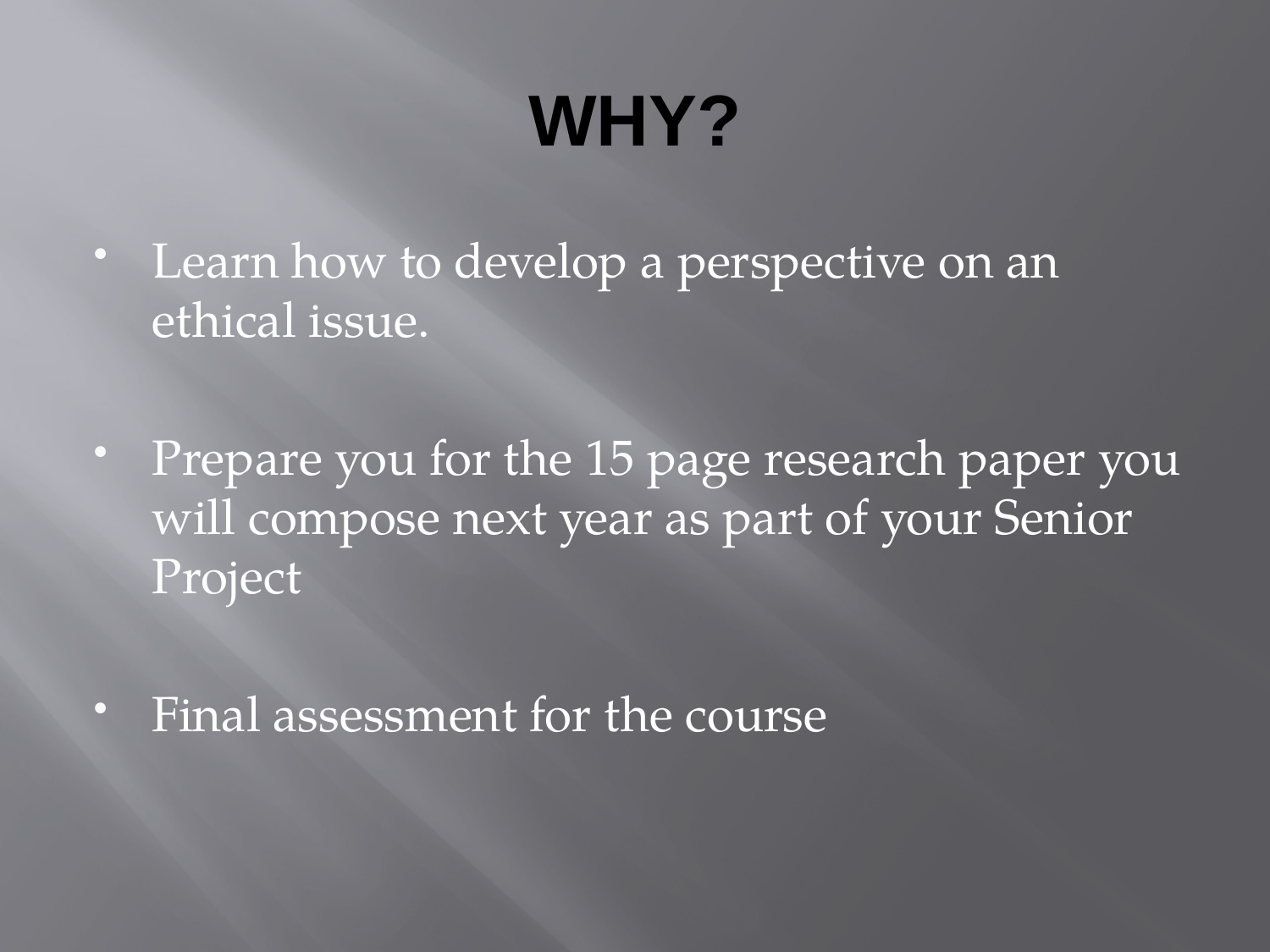

# WHY?
Learn how to develop a perspective on an ethical issue.

Prepare you for the 15 page research paper you will compose next year as part of your Senior Project

Final assessment for the course